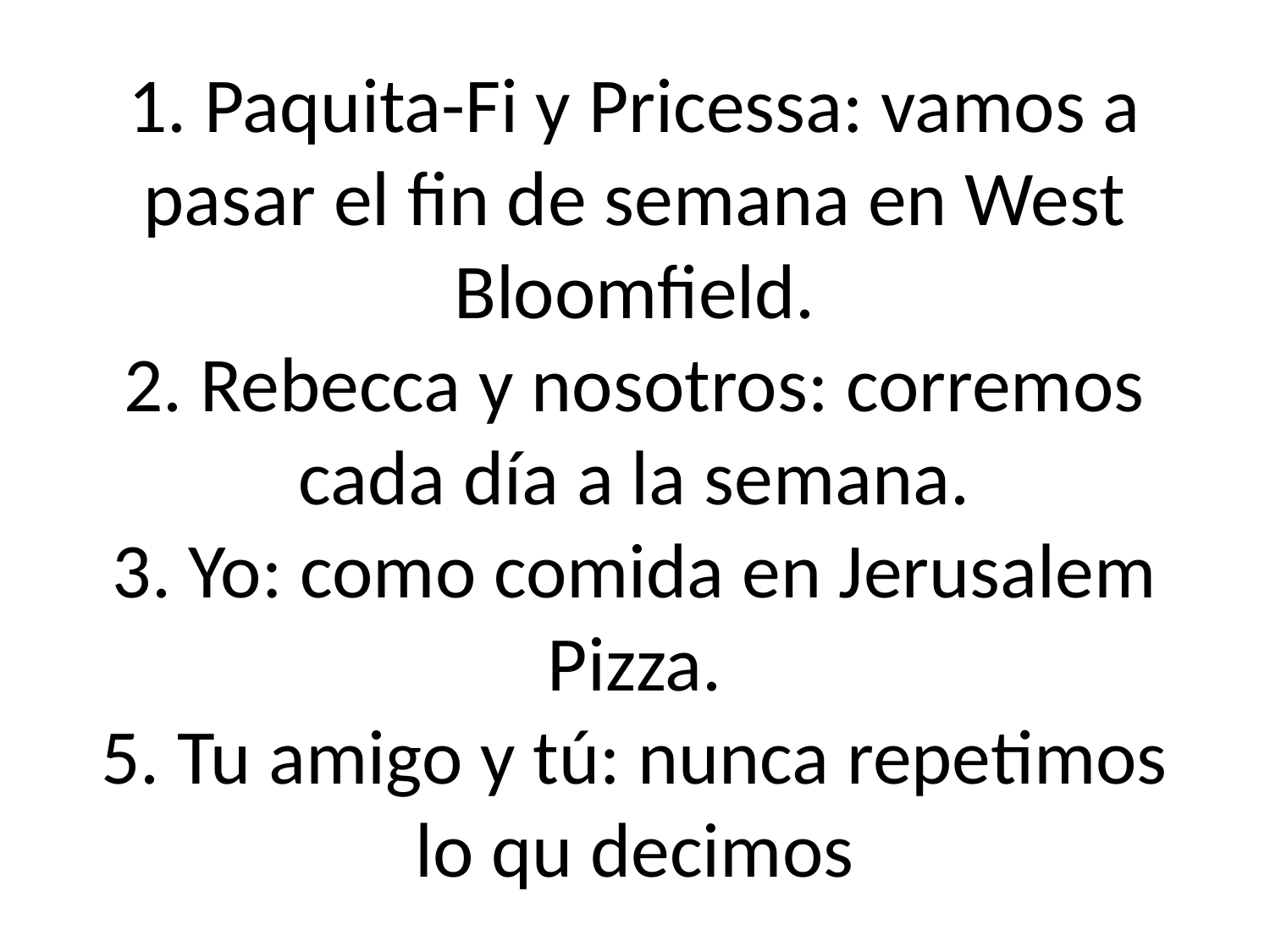

# 1. Paquita-Fi y Pricessa: vamos a pasar el fin de semana en West Bloomfield. 2. Rebecca y nosotros: corremos cada día a la semana. 3. Yo: como comida en Jerusalem Pizza. 5. Tu amigo y tú: nunca repetimos lo qu decimos